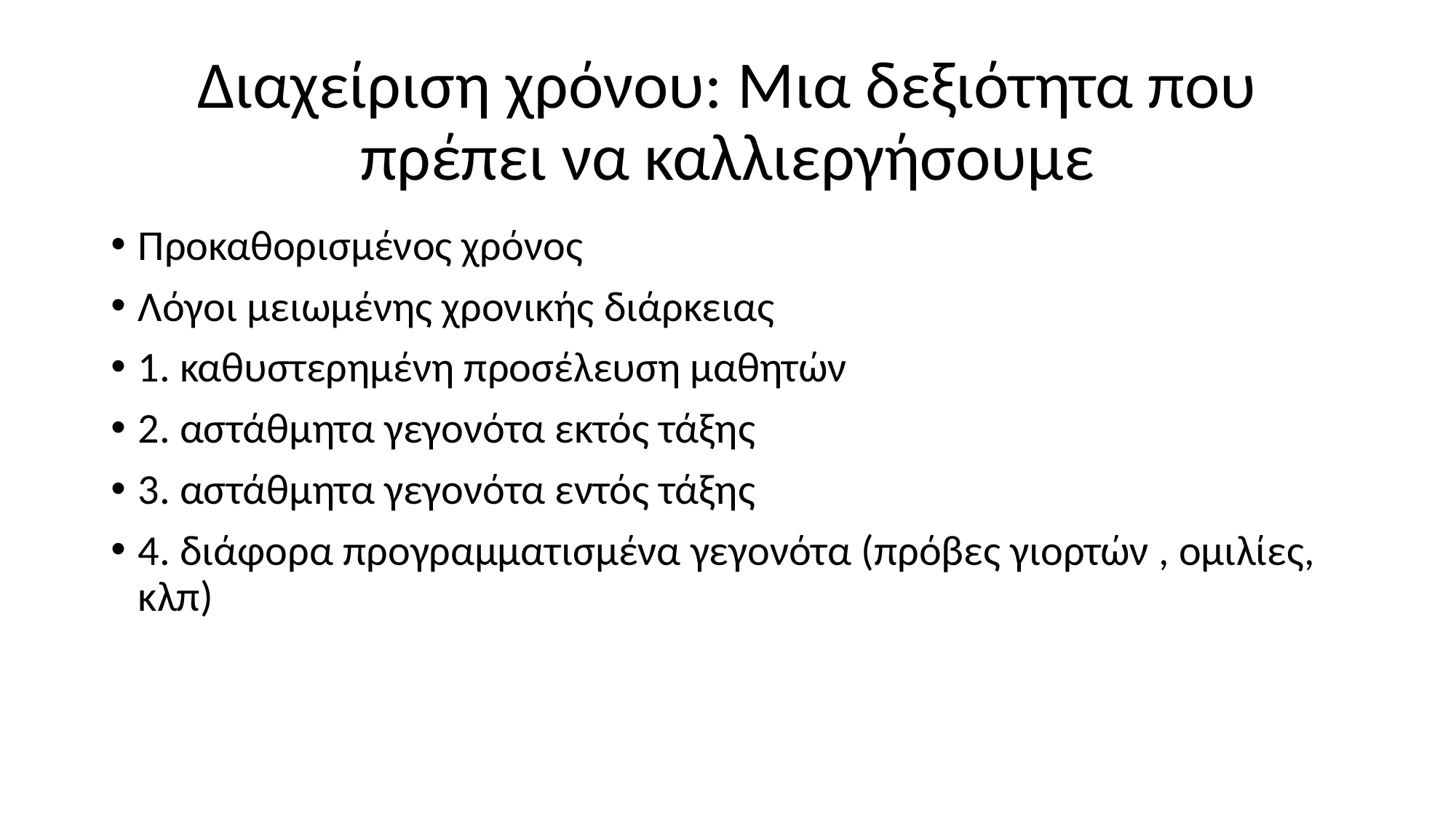

# Διαχείριση χρόνου: Μια δεξιότητα που πρέπει να καλλιεργήσουμε
Προκαθορισμένος χρόνος
Λόγοι μειωμένης χρονικής διάρκειας
1. καθυστερημένη προσέλευση μαθητών
2. αστάθμητα γεγονότα εκτός τάξης
3. αστάθμητα γεγονότα εντός τάξης
4. διάφορα προγραμματισμένα γεγονότα (πρόβες γιορτών , ομιλίες, κλπ)